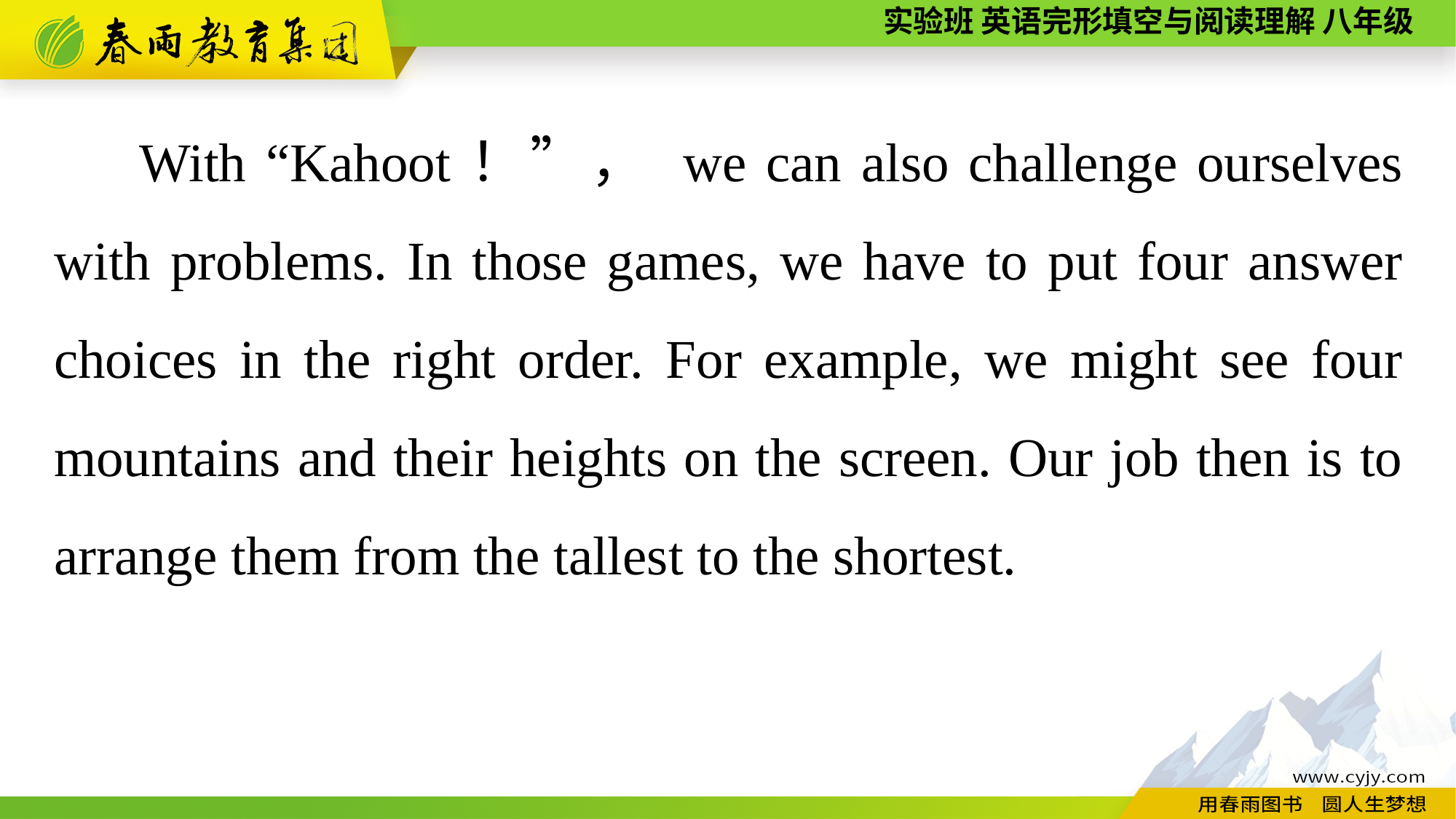

With “Kahoot！”， we can also challenge ourselves with problems. In those games, we have to put four answer choices in the right order. For example, we might see four mountains and their heights on the screen. Our job then is to arrange them from the tallest to the shortest.